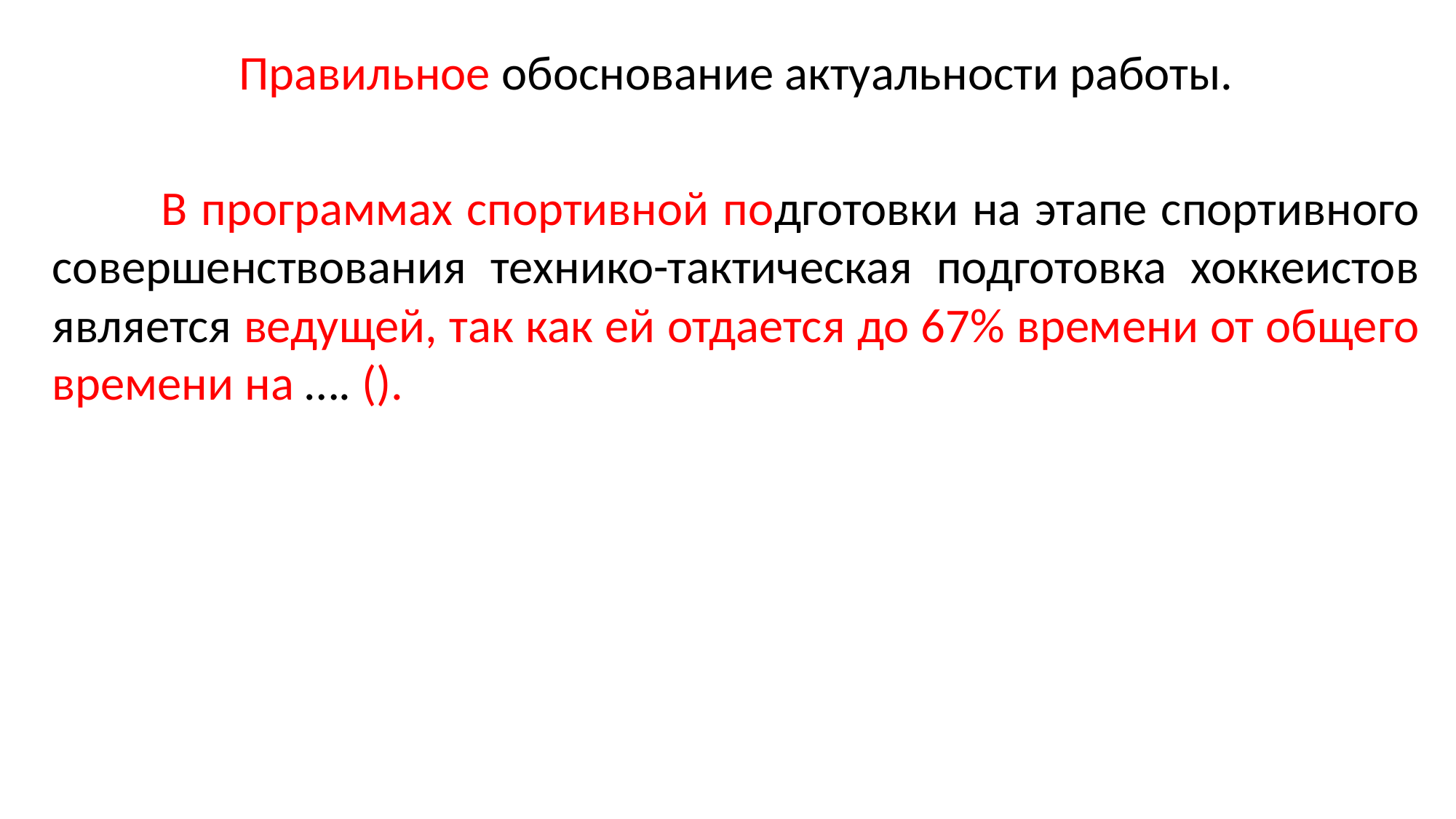

Правильное обоснование актуальности работы.

	В программах спортивной подготовки на этапе спортивного совершенствования технико-тактическая подготовка хоккеистов является ведущей, так как ей отдается до 67% времени от общего времени на …. ().
#